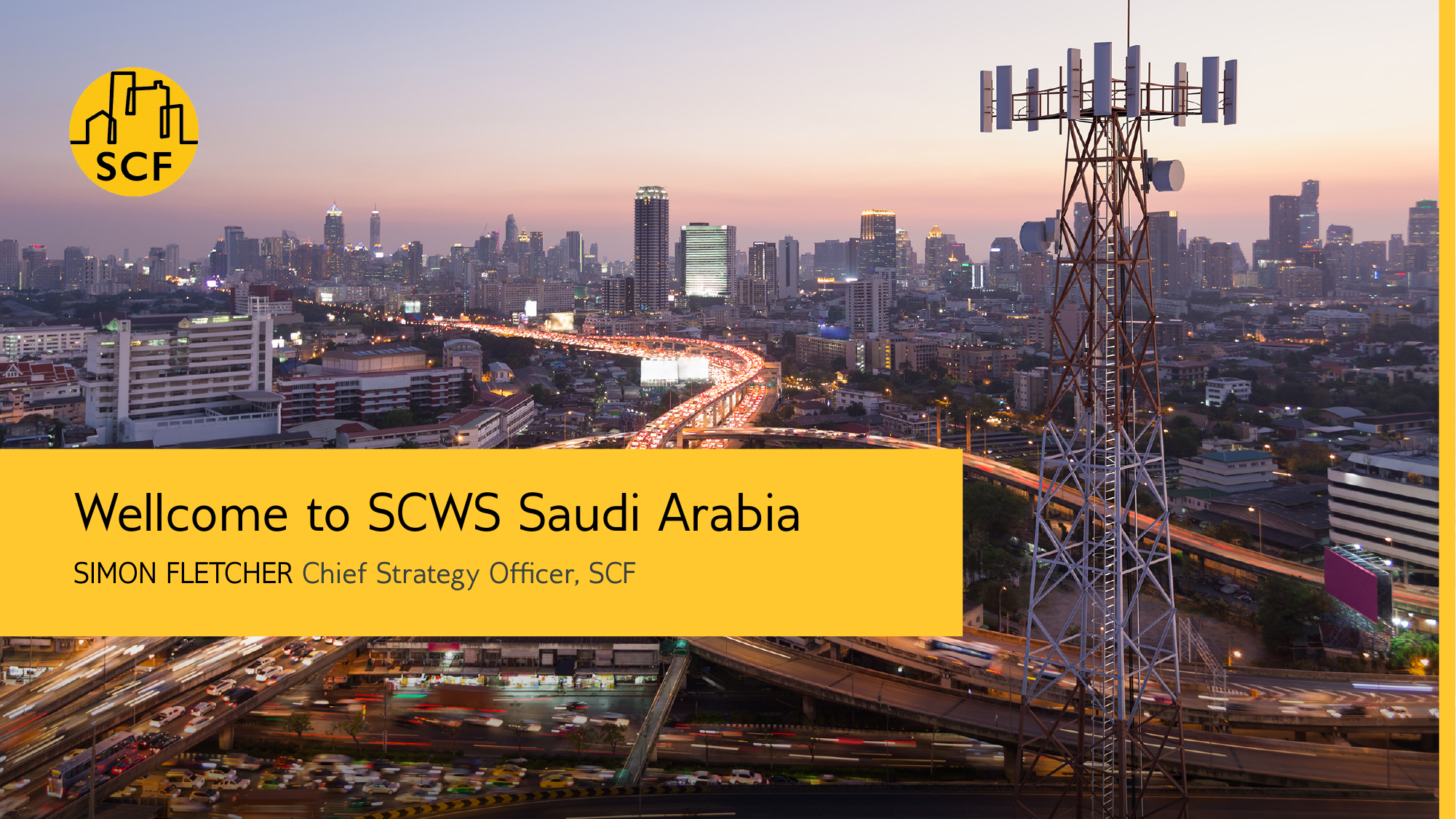

Wellcome to SCWS Saudi Arabia
SIMON FLETCHER Chief Strategy Officer, SCF